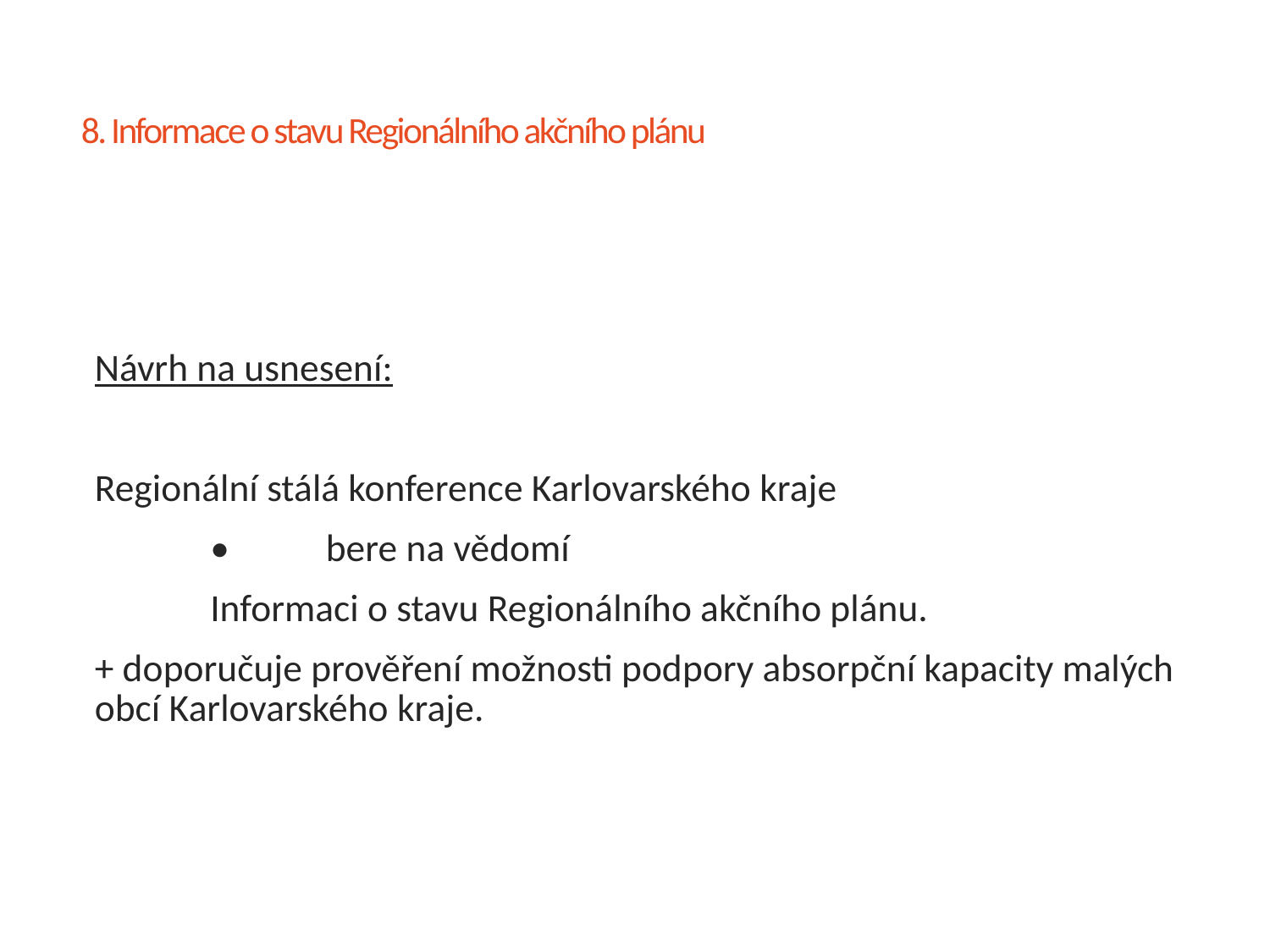

# 8. Informace o stavu Regionálního akčního plánu

Návrh na usnesení:

Regionální stálá konference Karlovarského kraje
 	•	bere na vědomí
 	Informaci o stavu Regionálního akčního plánu.
+ doporučuje prověření možnosti podpory absorpční kapacity malých obcí Karlovarského kraje.